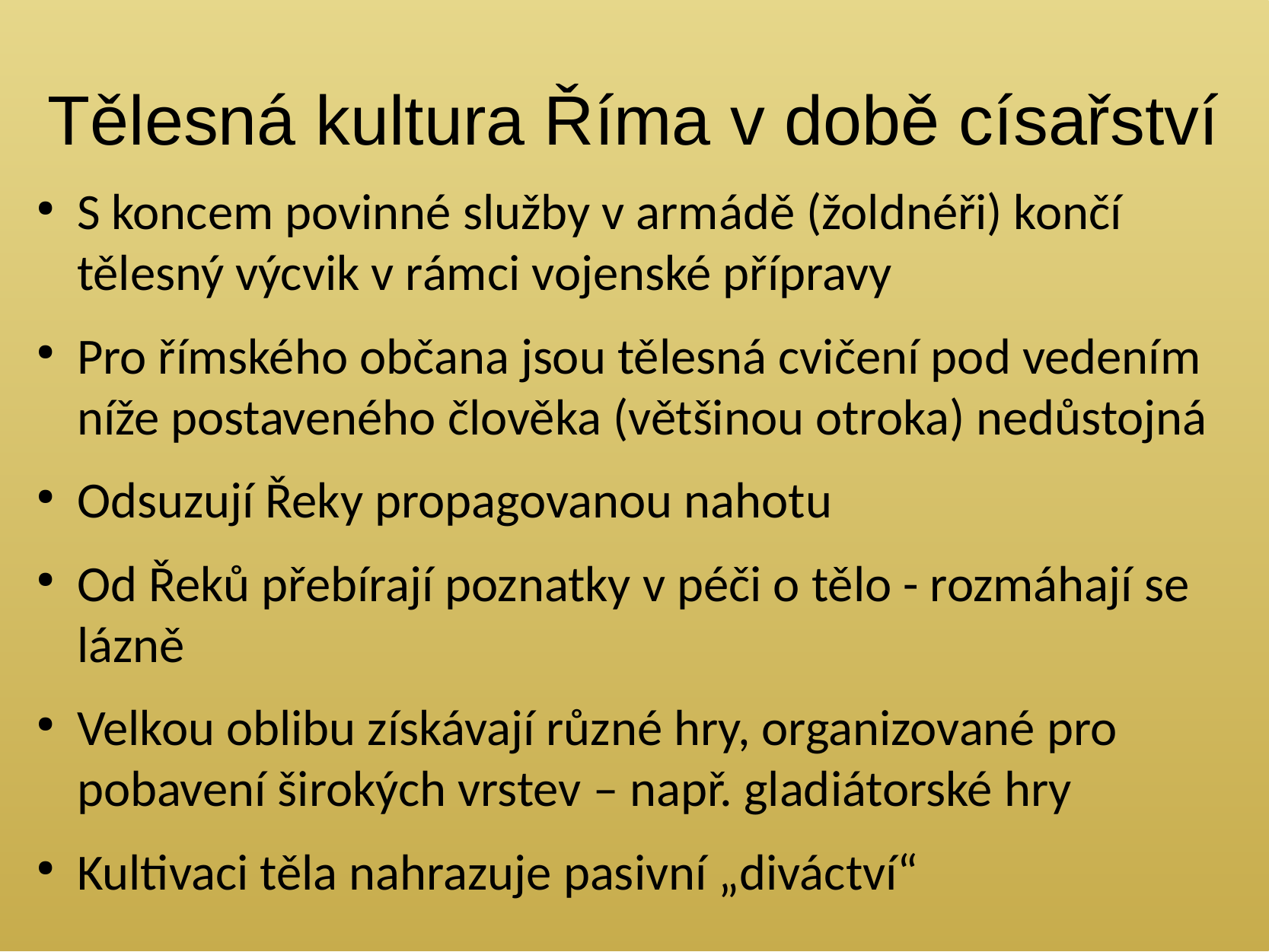

# Tělesná kultura Říma v době císařství
S koncem povinné služby v armádě (žoldnéři) končí tělesný výcvik v rámci vojenské přípravy
Pro římského občana jsou tělesná cvičení pod vedením níže postaveného člověka (většinou otroka) nedůstojná
Odsuzují Řeky propagovanou nahotu
Od Řeků přebírají poznatky v péči o tělo - rozmáhají se lázně
Velkou oblibu získávají různé hry, organizované pro pobavení širokých vrstev – např. gladiátorské hry
Kultivaci těla nahrazuje pasivní „diváctví“